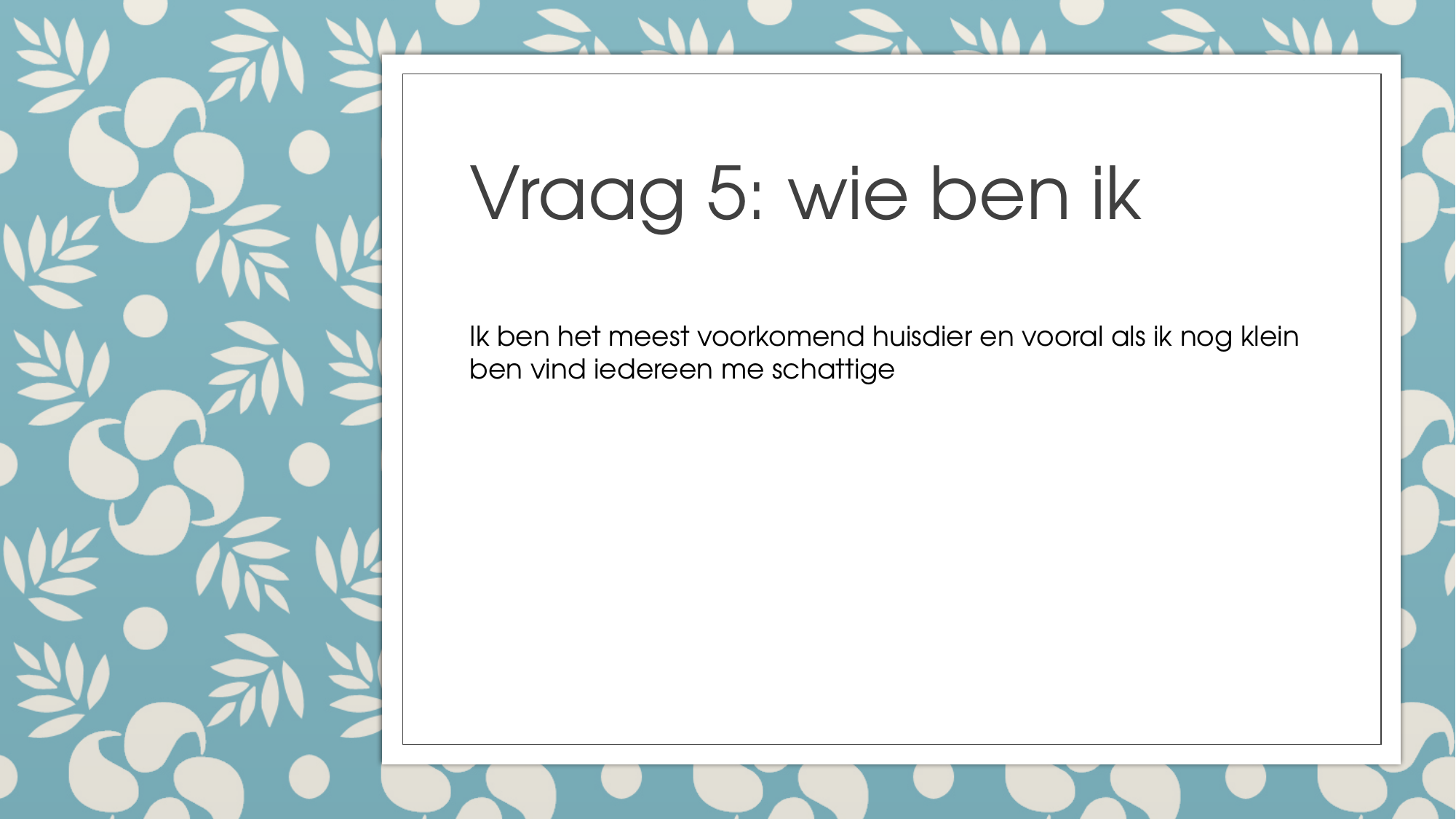

# Vraag 5: wie ben ik
Ik ben het meest voorkomend huisdier en vooral als ik nog klein ben vind iedereen me schattige